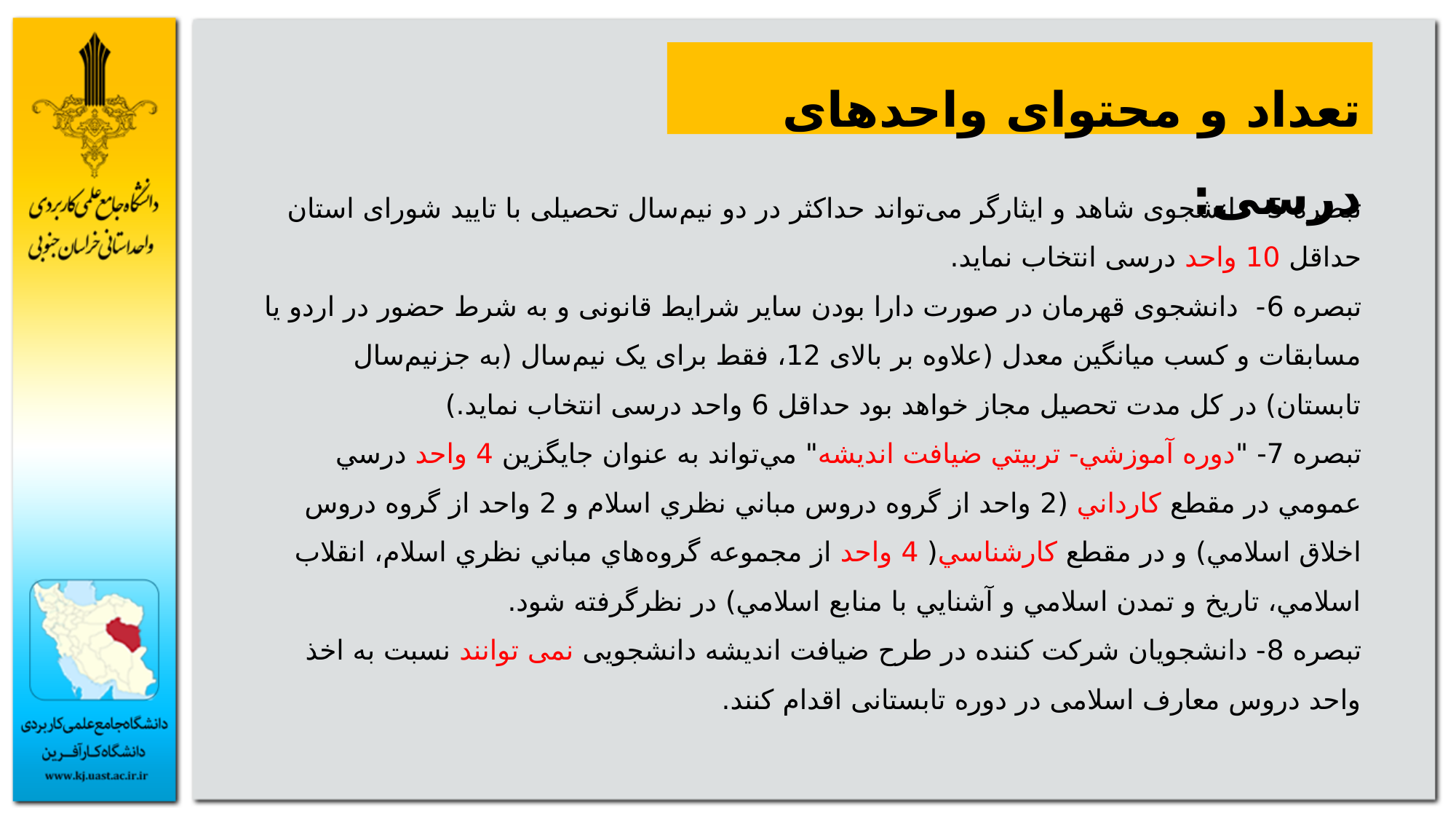

تعداد و محتوای واحدهای درسی:
# تبصره 5- دانشجوی شاهد و ایثارگر می‌تواند حداکثر در دو نیم‌سال تحصیلی با تایید شورای استان حداقل 10 واحد درسی انتخاب نماید. تبصره 6-  دانشجوی قهرمان در صورت دارا بودن سایر شرایط قانونی و به شرط حضور در اردو یا مسابقات و کسب میانگین معدل (علاوه بر بالای 12، فقط برای یک نیم‌سال (به جزنیم‌سال تابستان) در کل مدت تحصیل مجاز خواهد بود حداقل 6 واحد درسی انتخاب نماید.) تبصره 7- "دوره آموزشي- تربيتي ضيافت انديشه" مي‌تواند به عنوان جايگزين 4 واحد درسي عمومي در مقطع كارداني (2 واحد از گروه دروس مباني نظري اسلام و 2 واحد از گروه دروس اخلاق اسلامي) و در مقطع كارشناسي( 4 واحد از مجموعه گروه‌هاي مباني نظري اسلام، انقلاب اسلامي، تاريخ و تمدن اسلامي و آشنايي با منابع اسلامي) در نظرگرفته شود. تبصره 8- دانشجویان شرکت کننده در طرح ضیافت اندیشه دانشجویی نمی توانند نسبت به اخذ واحد دروس معارف اسلامی در دوره تابستانی اقدام کنند.